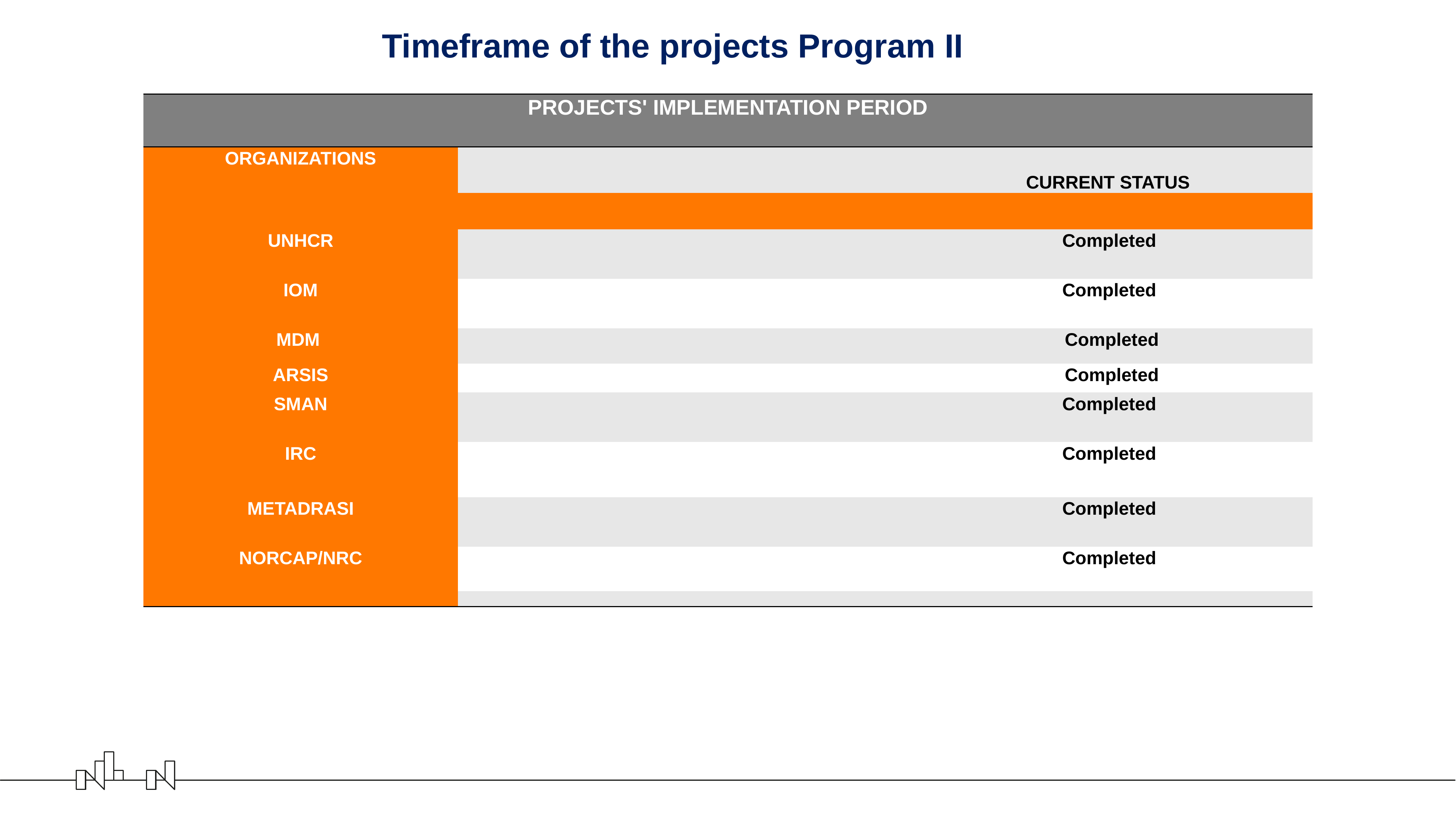

Timeframe of the projects Program II
| PROJECTS' IMPLEMENTATION PERIOD |  |  |  |  |
| --- | --- | --- | --- | --- |
| ORGANIZATIONS |  |  | CURRENT STATUS | CURRENT STATUS |
|  |  |  |  |  |
| UNHCR |  |  |  | Completed |
| IOM |  |  |  | Completed |
| MDM |  |  |  | Completed |
| ARSIS |  |  |  | Completed |
| SMAN |  |  |  | Completed |
| IRC |  |  |  | Completed |
| METADRASI |  |  |  | Completed |
| NORCAP/NRC |  |  |  | Completed |
|  |  |  |  |  |